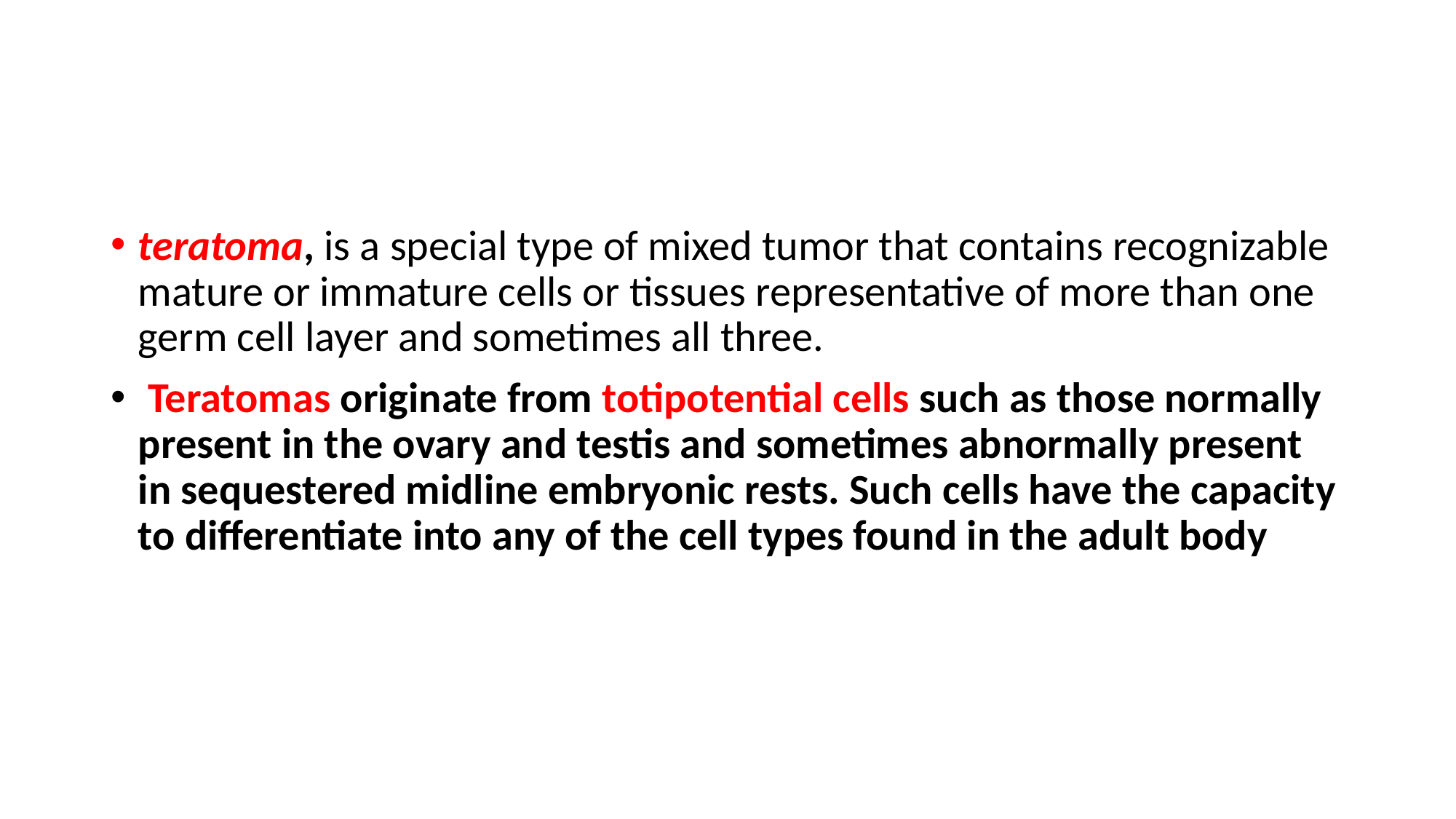

#
teratoma, is a special type of mixed tumor that contains recognizable mature or immature cells or tissues representative of more than one germ cell layer and sometimes all three.
 Teratomas originate from totipotential cells such as those normally present in the ovary and testis and sometimes abnormally present in sequestered midline embryonic rests. Such cells have the capacity to differentiate into any of the cell types found in the adult body